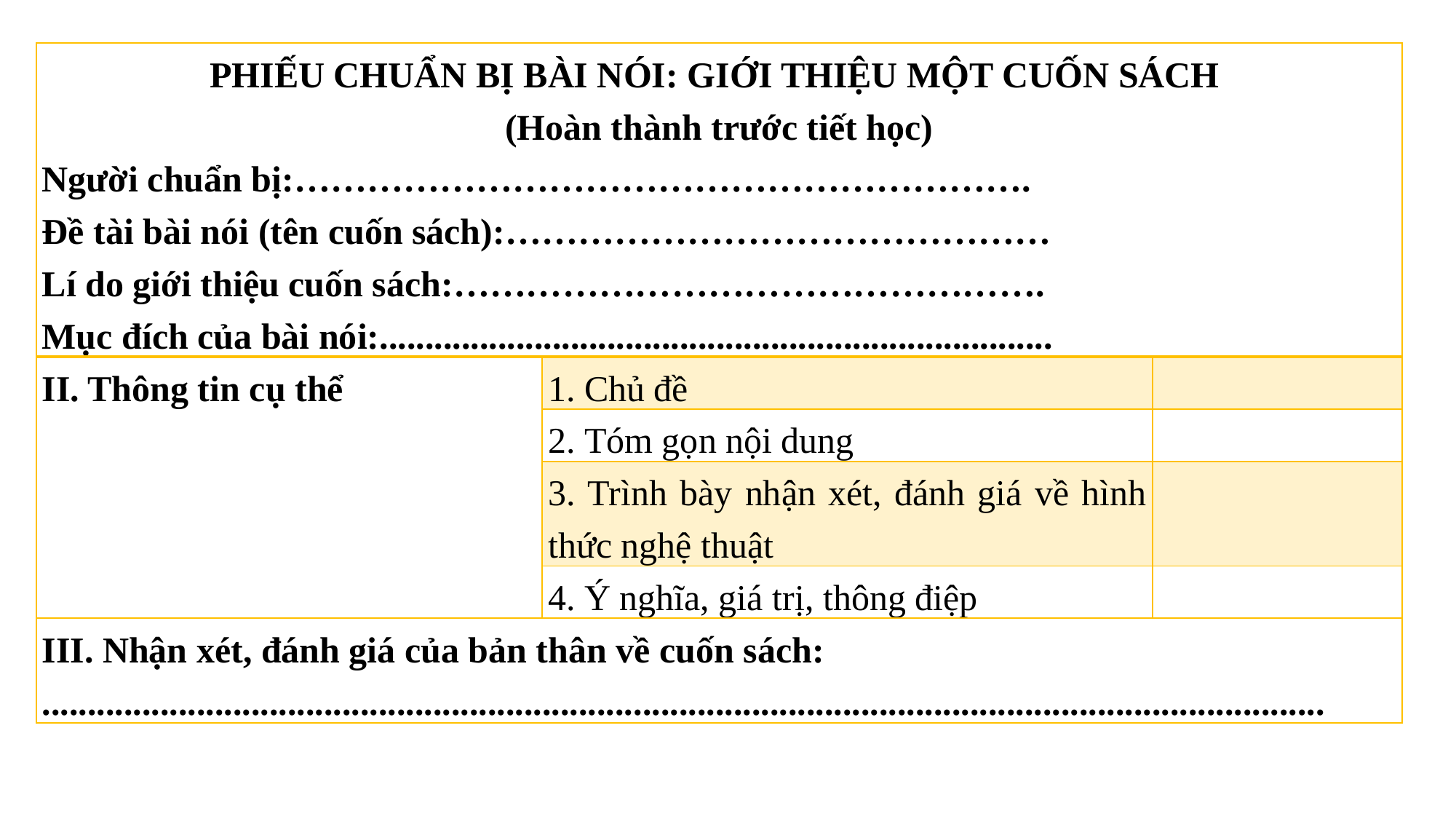

| PHIẾU CHUẨN BỊ BÀI NÓI: GIỚI THIỆU MỘT CUỐN SÁCH (Hoàn thành trước tiết học) Người chuẩn bị:……………………………………………………. Đề tài bài nói (tên cuốn sách):……………………………………… Lí do giới thiệu cuốn sách:…………………………………………. Mục đích của bài nói:.......................................................................... |  |  |
| --- | --- | --- |
| II. Thông tin cụ thể | 1. Chủ đề |  |
|  | 2. Tóm gọn nội dung |  |
|  | 3. Trình bày nhận xét, đánh giá về hình thức nghệ thuật |  |
|  | 4. Ý nghĩa, giá trị, thông điệp |  |
| III. Nhận xét, đánh giá của bản thân về cuốn sách: ............................................................................................................................................. |  |  |